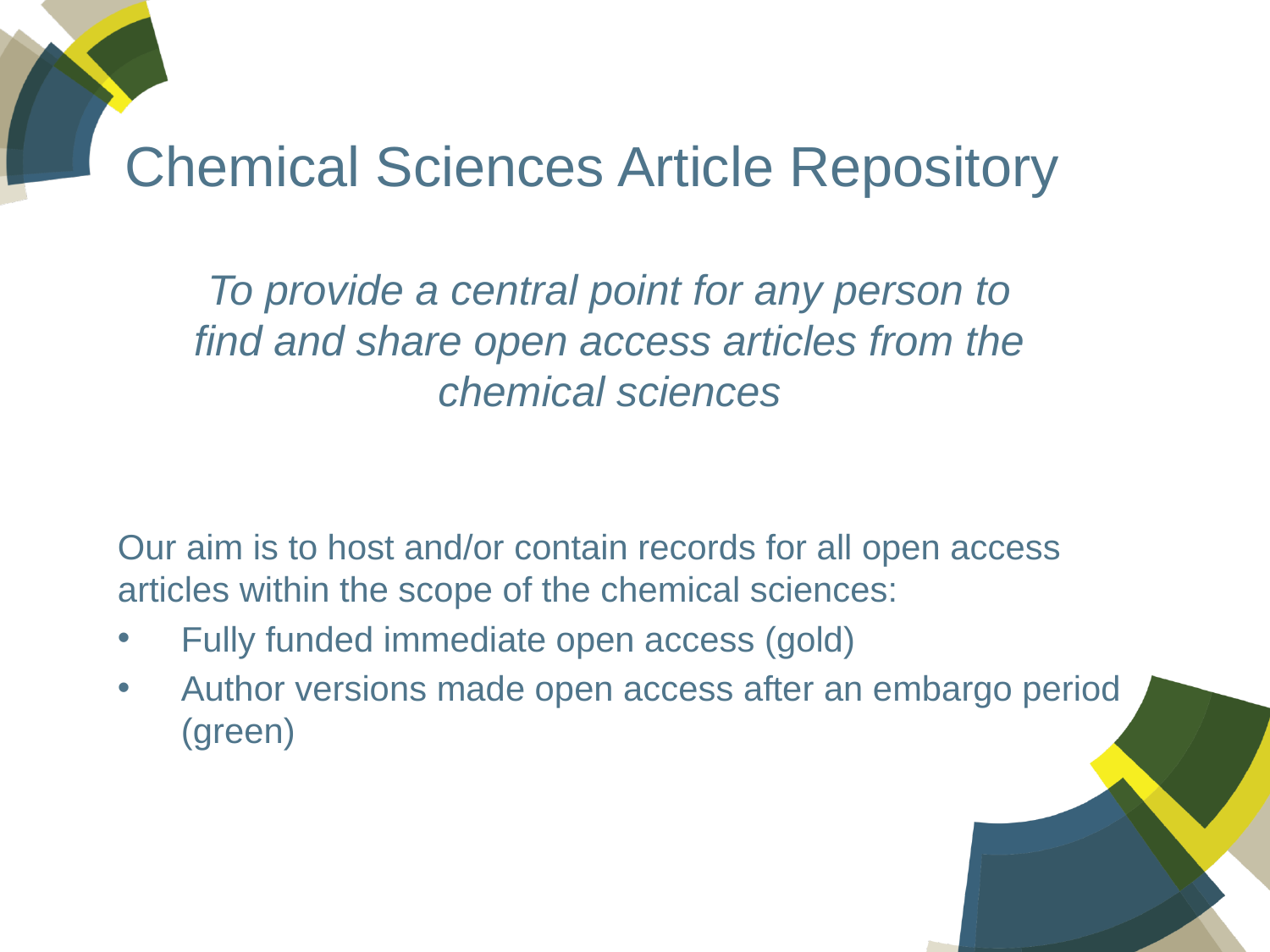

# Chemical Sciences Article Repository
To provide a central point for any person to find and share open access articles from the chemical sciences
Our aim is to host and/or contain records for all open access articles within the scope of the chemical sciences:
Fully funded immediate open access (gold)
Author versions made open access after an embargo period (green)